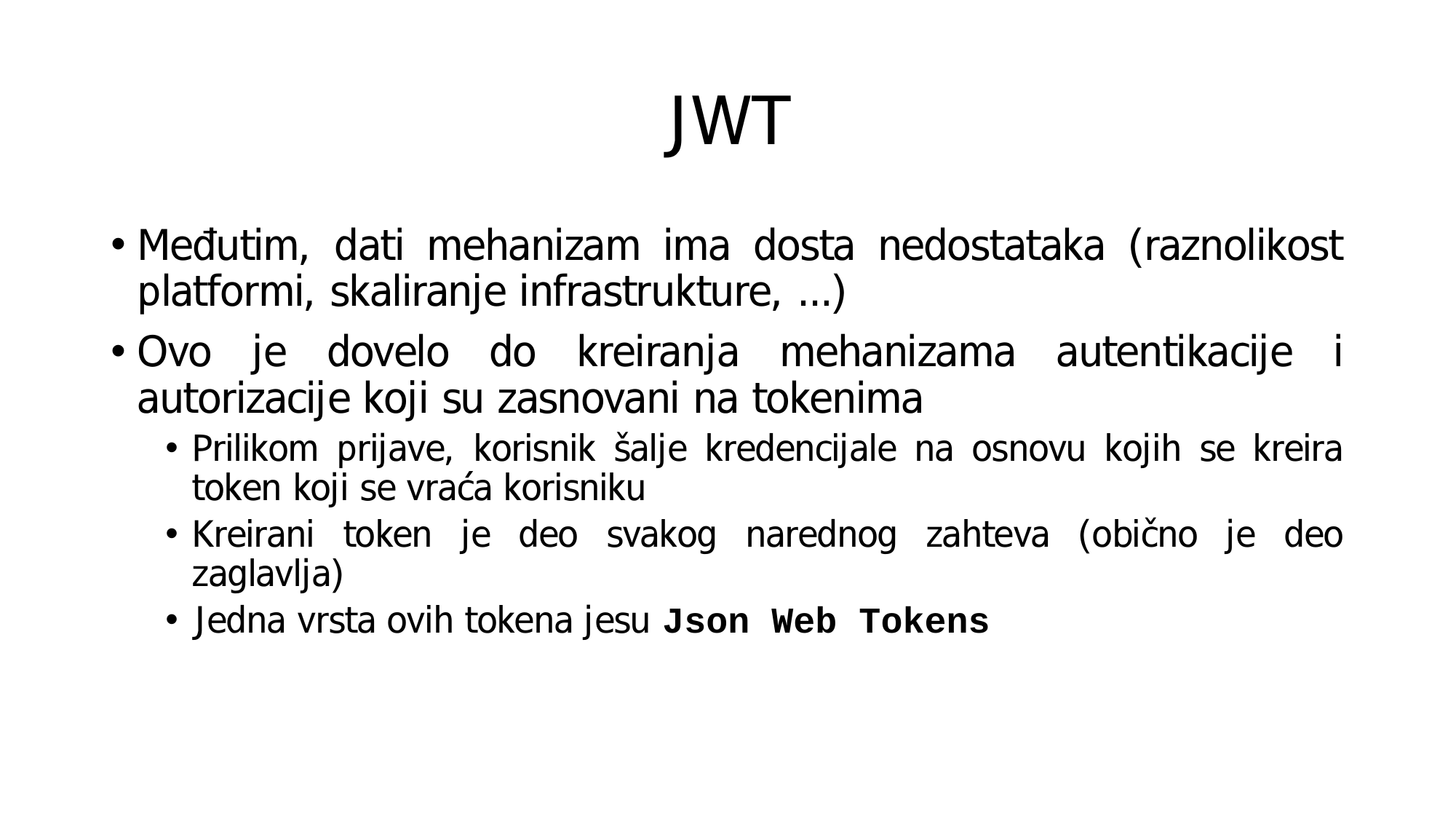

# JWT
Međutim, dati mehanizam ima dosta nedostataka (raznolikost platformi, skaliranje infrastrukture, …)
Ovo je dovelo do kreiranja mehanizama autentikacije i autorizacije koji su zasnovani na tokenima
Prilikom prijave, korisnik šalje kredencijale na osnovu kojih se kreira token koji se vraća korisniku
Kreirani token je deo svakog narednog zahteva (obično je deo zaglavlja)
Jedna vrsta ovih tokena jesu Json Web Tokens